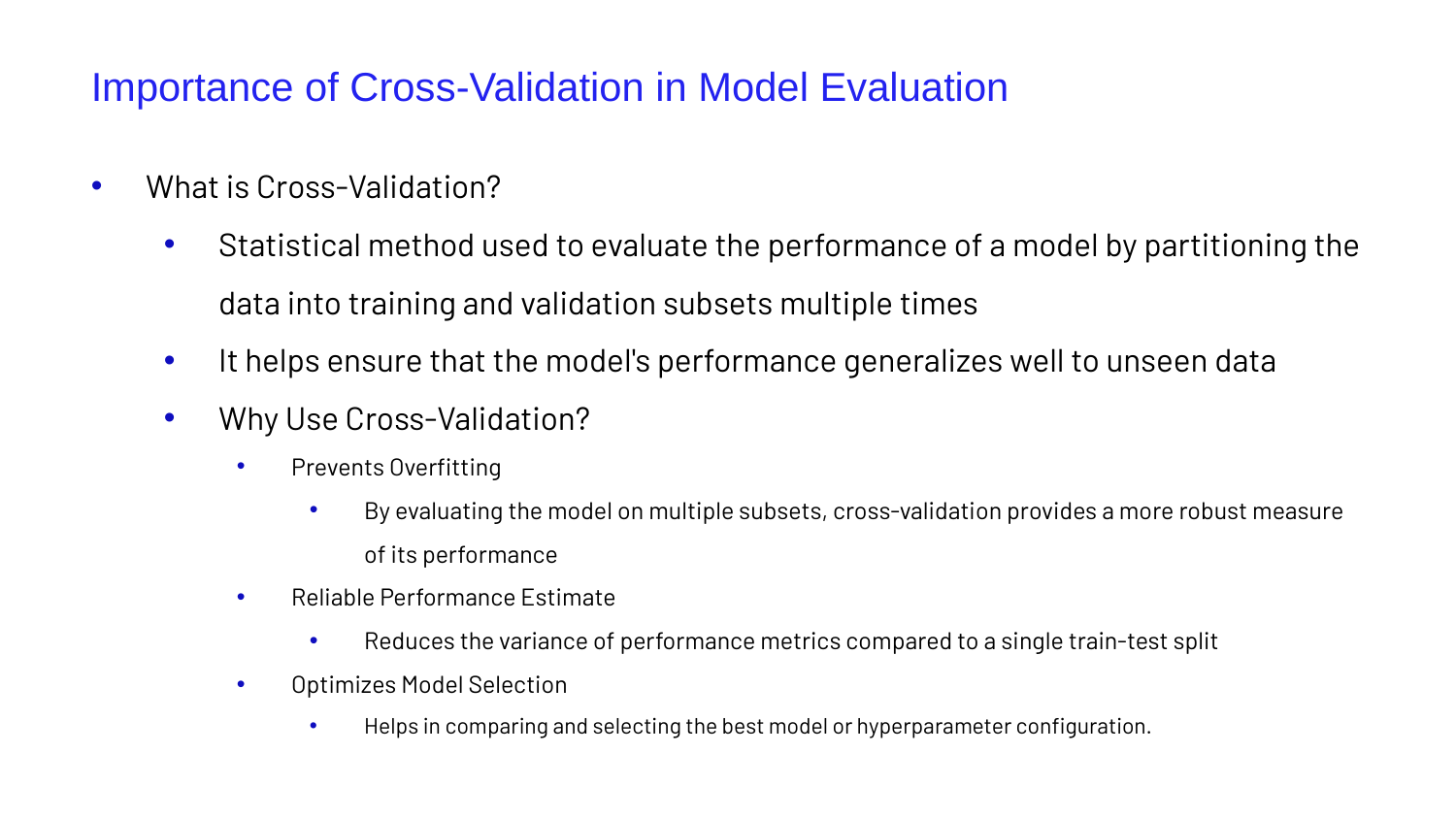

Importance of Cross-Validation in Model Evaluation
What is Cross-Validation?
Statistical method used to evaluate the performance of a model by partitioning the data into training and validation subsets multiple times
It helps ensure that the model's performance generalizes well to unseen data
Why Use Cross-Validation?
Prevents Overfitting
By evaluating the model on multiple subsets, cross-validation provides a more robust measure of its performance
Reliable Performance Estimate
Reduces the variance of performance metrics compared to a single train-test split
Optimizes Model Selection
Helps in comparing and selecting the best model or hyperparameter configuration.